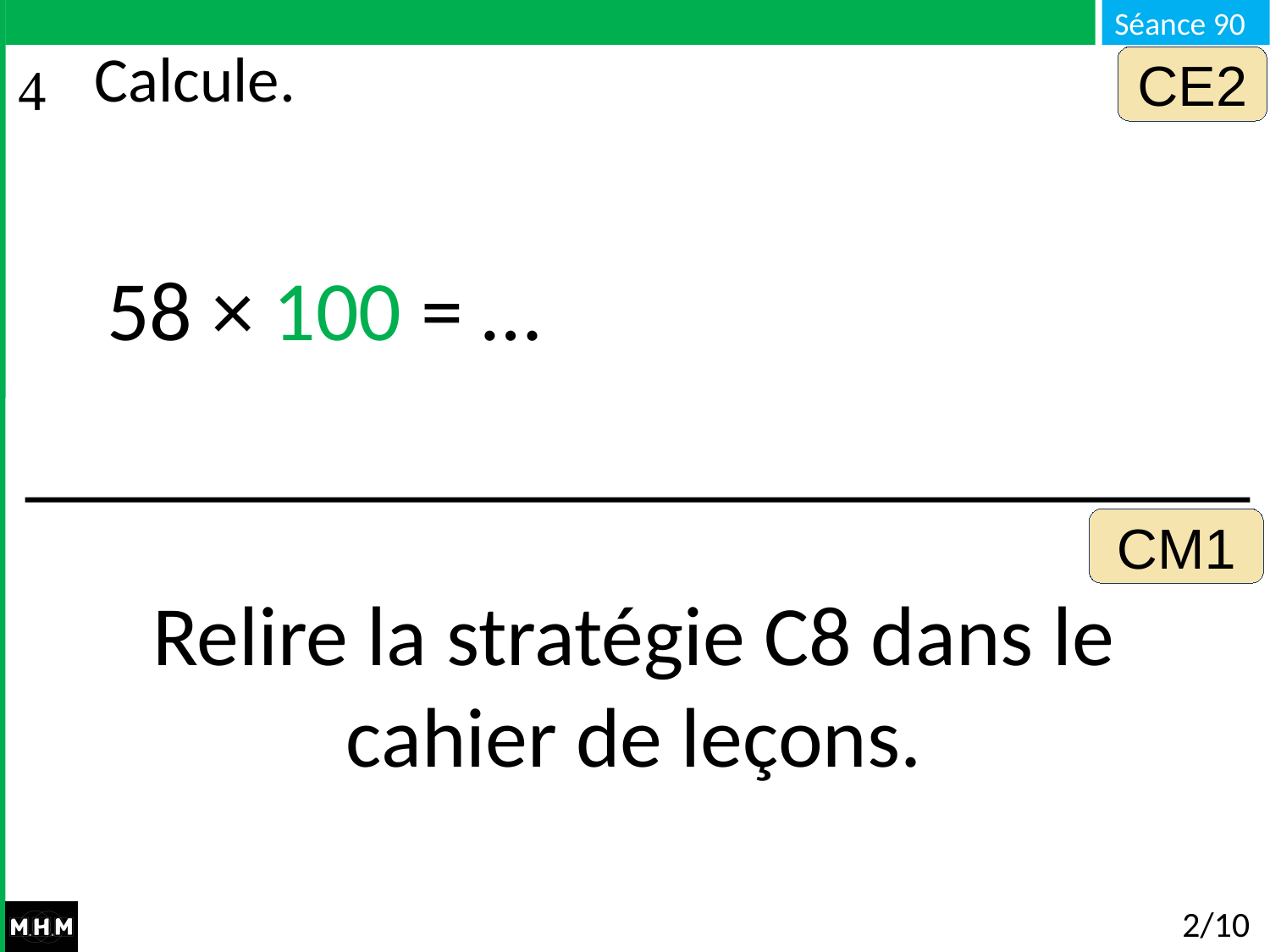

CE2
# Calcule.
58 × 100 = …

CM1
Relire la stratégie C8 dans le cahier de leçons.
2/10